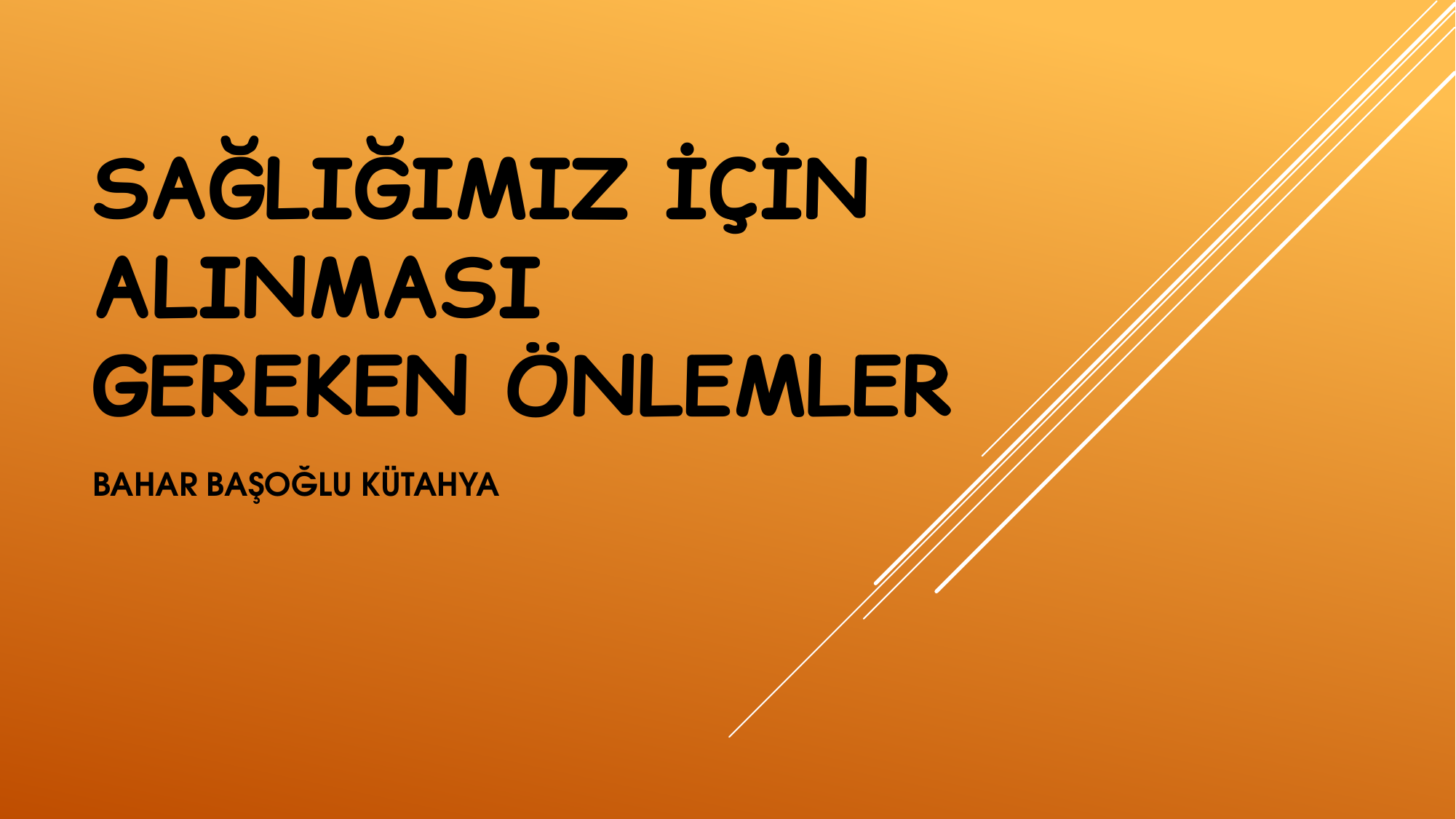

# SAĞLIĞIMIZ İÇİN ALINMASI GEREKEN ÖNLEMLER
BAHAR BAŞOĞLU KÜTAHYA